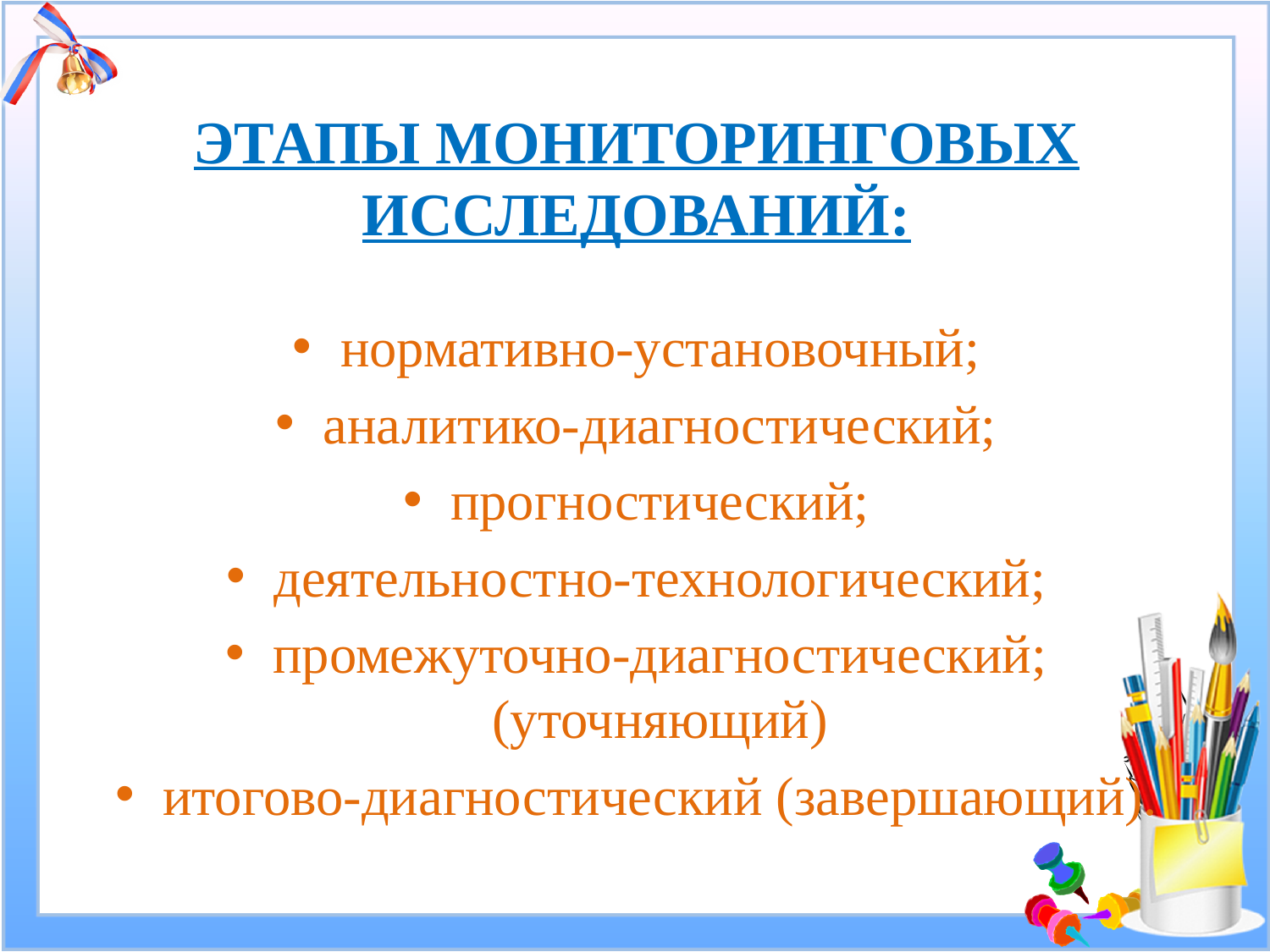

# Этапы мониторинговых исследований:
нормативно-установочный;
аналитико-диагностический;
прогностический;
деятельностно-технологический;
промежуточно-диагностический; (уточняющий)
итогово-диагностический (завершающий).